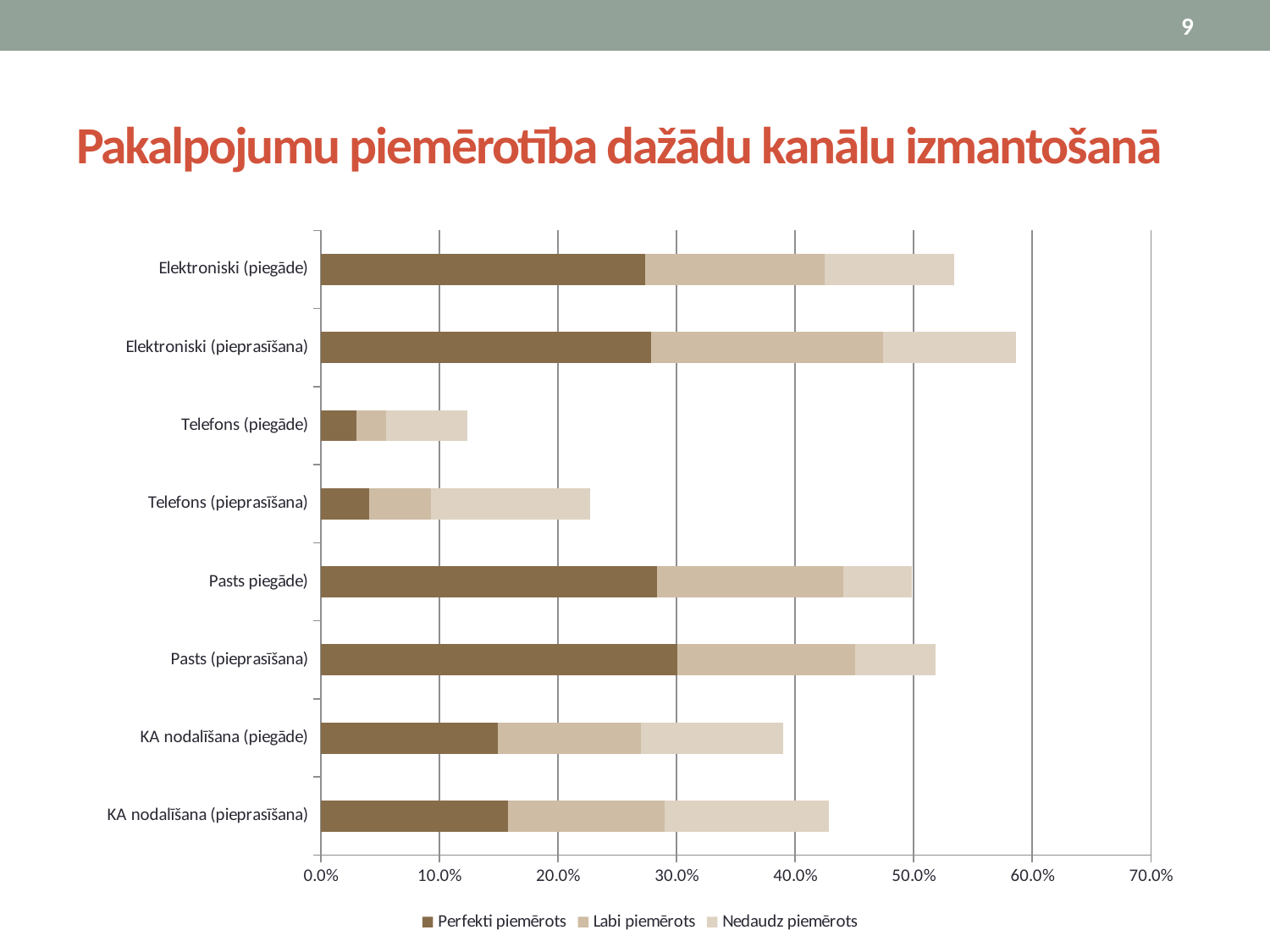

9
# Pakalpojumu piemērotība dažādu kanālu izmantošanā

### Chart

| Category | Perfekti piemērots | Labi piemērots | Nedaudz piemērots |
|---|---|---|---|
| KA nodalīšana (pieprasīšana) | 0.1580271766482134 | 0.1318570709612481 | 0.13839959738298943 |
| KA nodalīšana (piegāde) | 0.14947156517362858 | 0.12028183190739808 | 0.12028183190739808 |
| Pasts (pieprasīšana) | 0.30045294413688983 | 0.14997483643683948 | 0.06794162053346754 |
| Pasts piegāde) | 0.2838449924509311 | 0.1570206341217917 | 0.05787619526925012 |
| Telefons (pieprasīšana) | 0.04076497232008052 | 0.05234021137393056 | 0.1338701560140916 |
| Telefons (piegāde) | 0.03019627579265224 | 0.025163563160543537 | 0.06794162053346754 |
| Elektroniski (pieprasīšana) | 0.27830900855561147 | 0.19577252138902868 | 0.11222949169602414 |
| Elektroniski (piegāde) | 0.2737795671867137 | 0.1514846502264721 | 0.10920986411675894 |